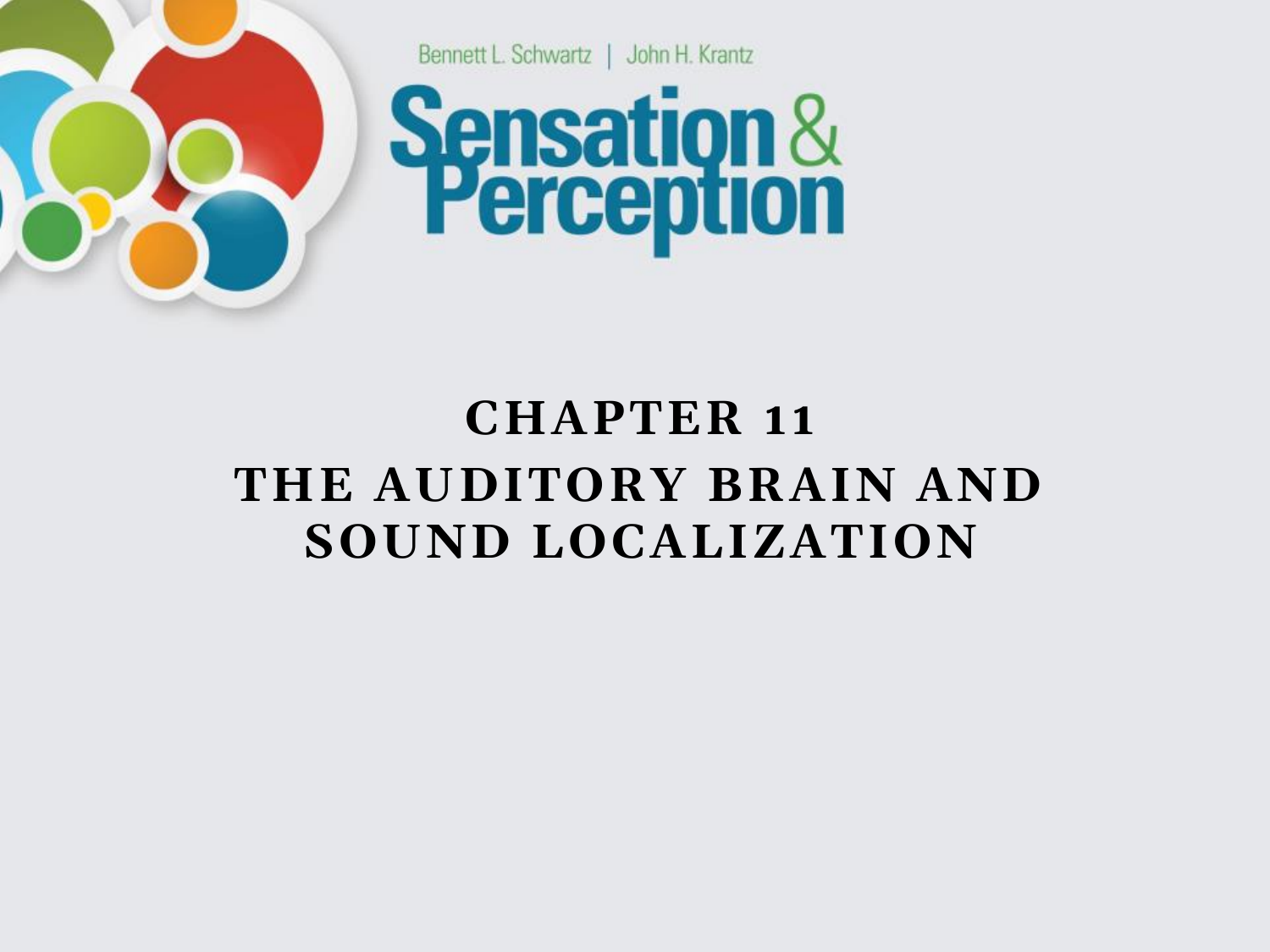

CHAPTER 11
THE AUDITORY BRAIN AND SOUND LOCALIZATION